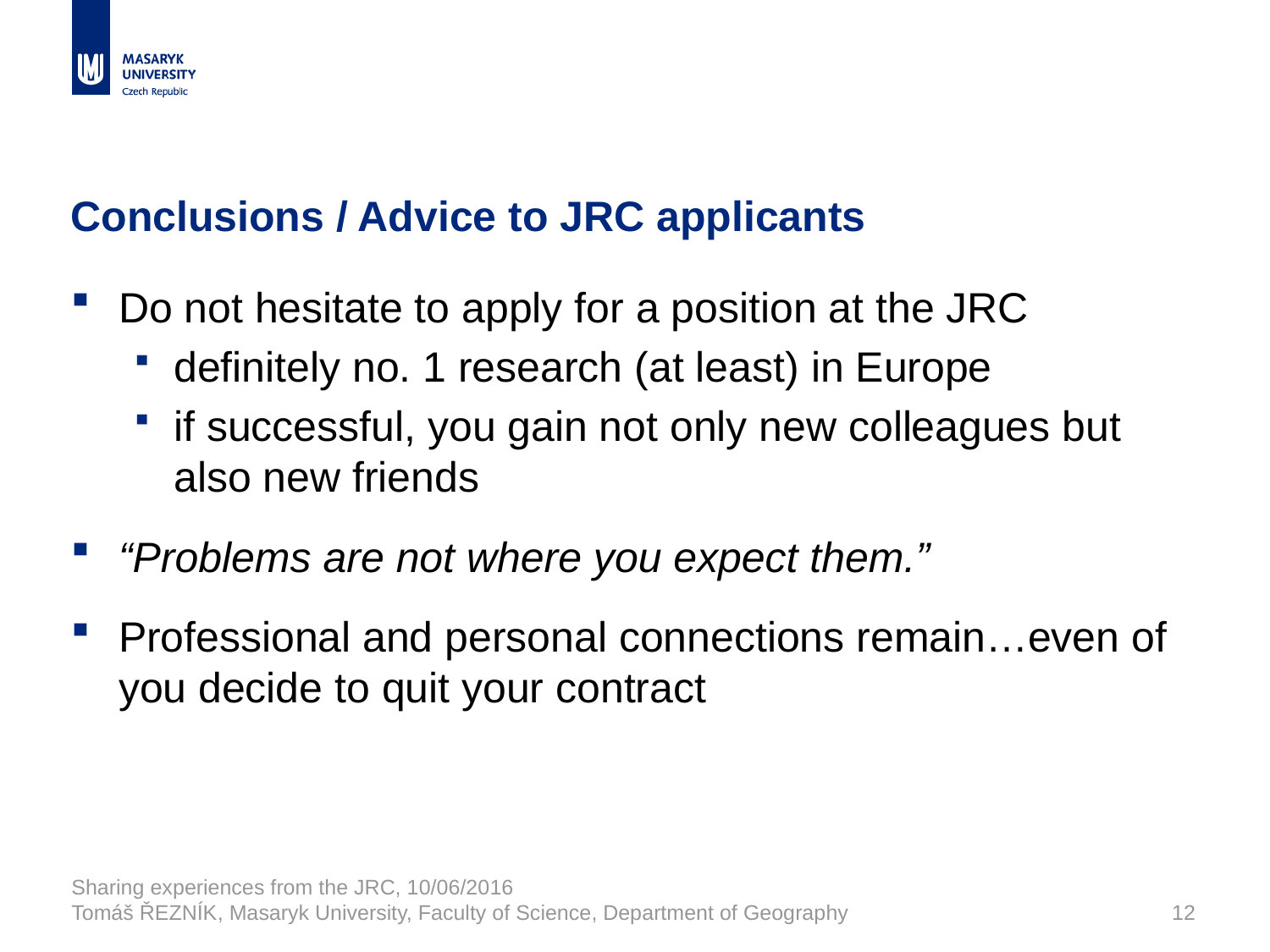

# Conclusions / Advice to JRC applicants
Do not hesitate to apply for a position at the JRC
definitely no. 1 research (at least) in Europe
if successful, you gain not only new colleagues but also new friends
“Problems are not where you expect them.”
Professional and personal connections remain…even of you decide to quit your contract
Sharing experiences from the JRC, 10/06/2016
Tomáš ŘEZNÍK, Masaryk University, Faculty of Science, Department of Geography
12